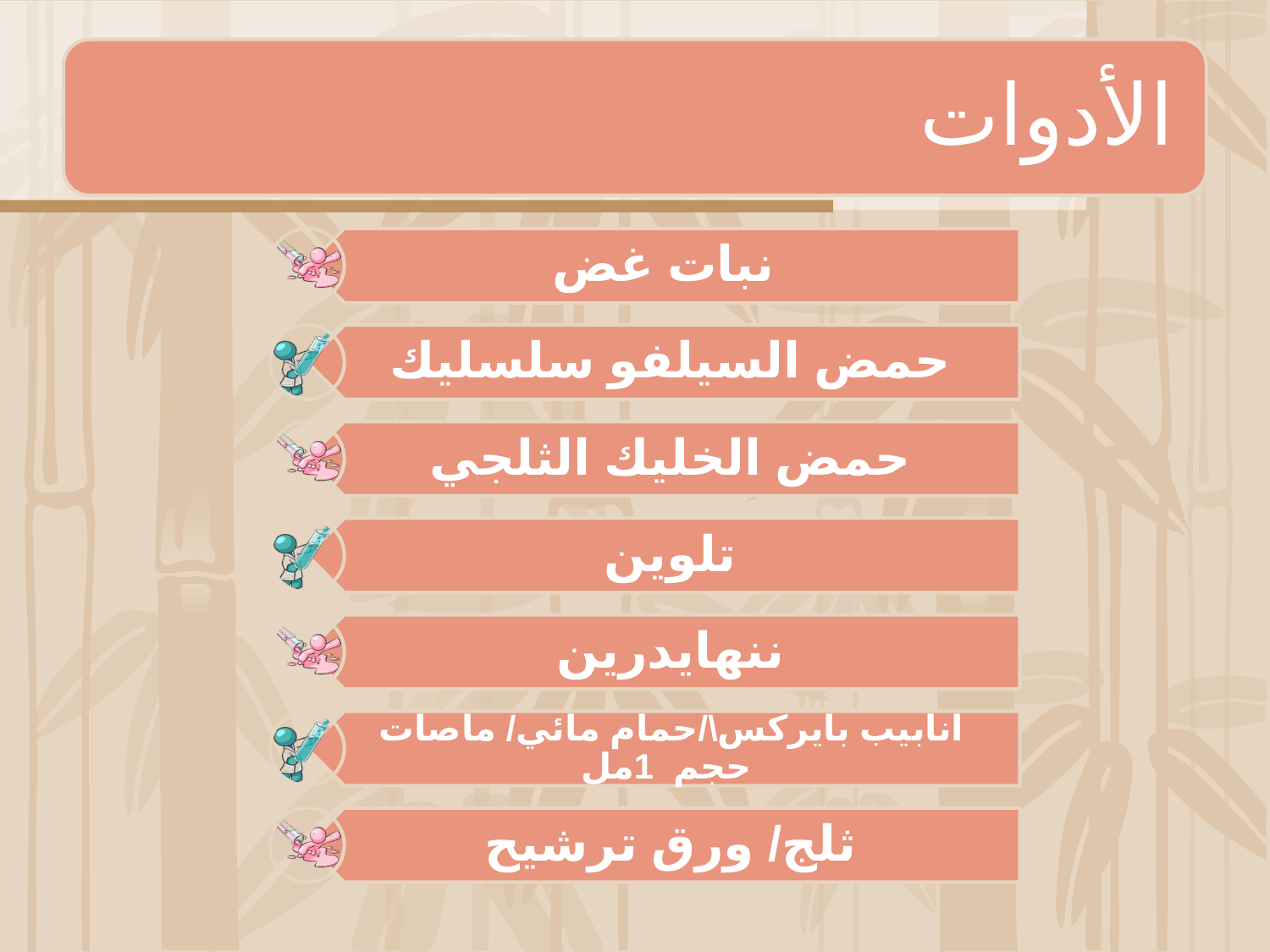

الأدوات
 نبات غض
حمض السيلفو سلسليك
حمض الخليك الثلجي
تلوين
ننهايدرين
انابيب بايركس\/حمام مائي/ ماصات  حجم  1مل
ثلج/ ورق ترشيح